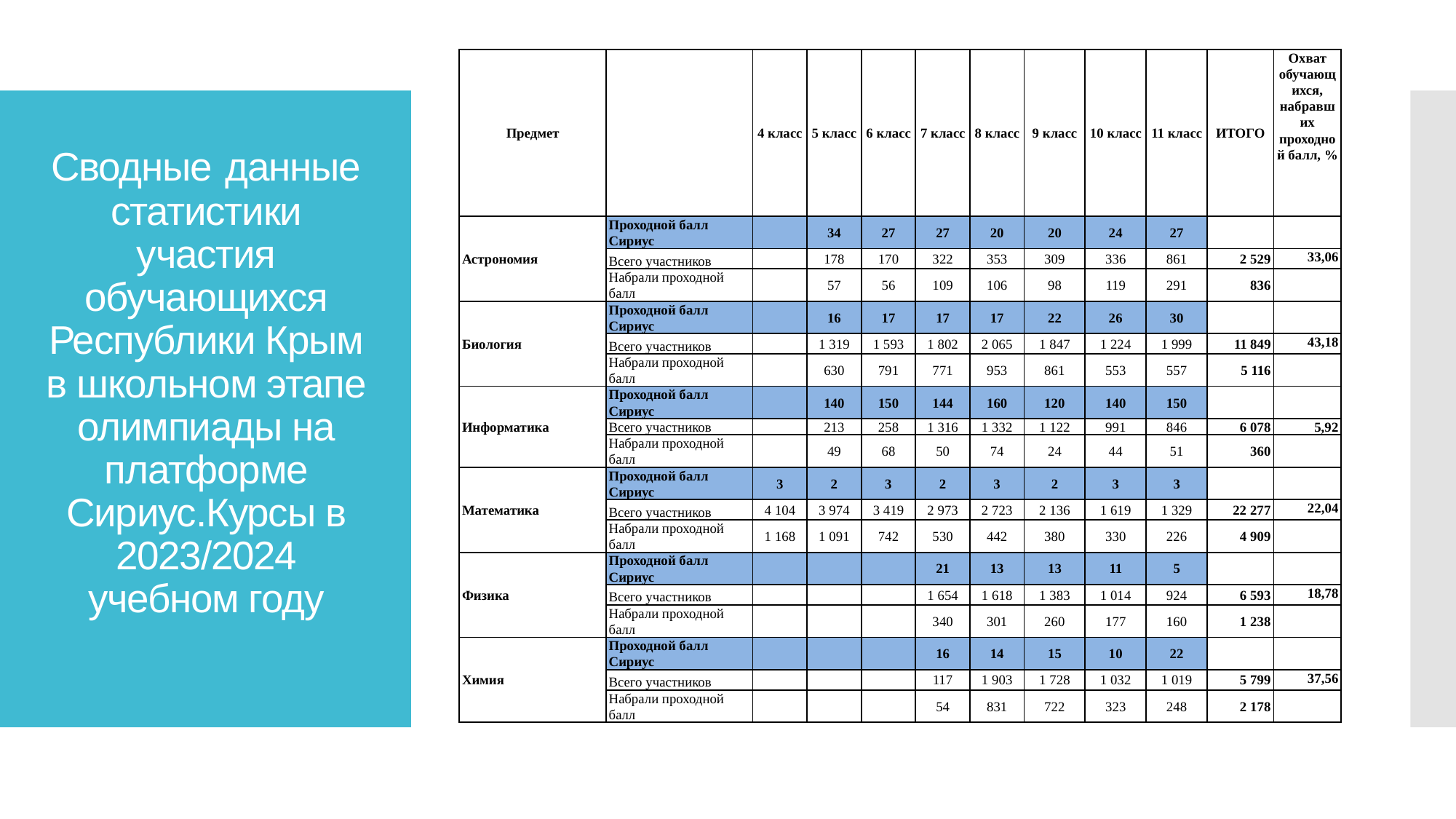

| Предмет |  | 4 класс | 5 класс | 6 класс | 7 класс | 8 класс | 9 класс | 10 класс | 11 класс | ИТОГО | Охват обучающихся, набравших проходной балл, % |
| --- | --- | --- | --- | --- | --- | --- | --- | --- | --- | --- | --- |
| Астрономия | Проходной балл Сириус |  | 34 | 27 | 27 | 20 | 20 | 24 | 27 |  |  |
|  | Всего участников |  | 178 | 170 | 322 | 353 | 309 | 336 | 861 | 2 529 | 33,06 |
|  | Набрали проходной балл |  | 57 | 56 | 109 | 106 | 98 | 119 | 291 | 836 |  |
| Биология | Проходной балл Сириус |  | 16 | 17 | 17 | 17 | 22 | 26 | 30 |  |  |
|  | Всего участников |  | 1 319 | 1 593 | 1 802 | 2 065 | 1 847 | 1 224 | 1 999 | 11 849 | 43,18 |
|  | Набрали проходной балл |  | 630 | 791 | 771 | 953 | 861 | 553 | 557 | 5 116 |  |
| Информатика | Проходной балл Сириус |  | 140 | 150 | 144 | 160 | 120 | 140 | 150 |  |  |
|  | Всего участников |  | 213 | 258 | 1 316 | 1 332 | 1 122 | 991 | 846 | 6 078 | 5,92 |
|  | Набрали проходной балл |  | 49 | 68 | 50 | 74 | 24 | 44 | 51 | 360 |  |
| Математика | Проходной балл Сириус | 3 | 2 | 3 | 2 | 3 | 2 | 3 | 3 |  |  |
|  | Всего участников | 4 104 | 3 974 | 3 419 | 2 973 | 2 723 | 2 136 | 1 619 | 1 329 | 22 277 | 22,04 |
|  | Набрали проходной балл | 1 168 | 1 091 | 742 | 530 | 442 | 380 | 330 | 226 | 4 909 |  |
| Физика | Проходной балл Сириус |  |  |  | 21 | 13 | 13 | 11 | 5 |  |  |
|  | Всего участников |  |  |  | 1 654 | 1 618 | 1 383 | 1 014 | 924 | 6 593 | 18,78 |
|  | Набрали проходной балл |  |  |  | 340 | 301 | 260 | 177 | 160 | 1 238 |  |
| Химия | Проходной балл Сириус |  |  |  | 16 | 14 | 15 | 10 | 22 |  |  |
|  | Всего участников |  |  |  | 117 | 1 903 | 1 728 | 1 032 | 1 019 | 5 799 | 37,56 |
|  | Набрали проходной балл |  |  |  | 54 | 831 | 722 | 323 | 248 | 2 178 |  |
# Сводные данные статистики участия обучающихся Республики Крым в школьном этапе олимпиады на платформе Сириус.Курсы в 2023/2024 учебном году